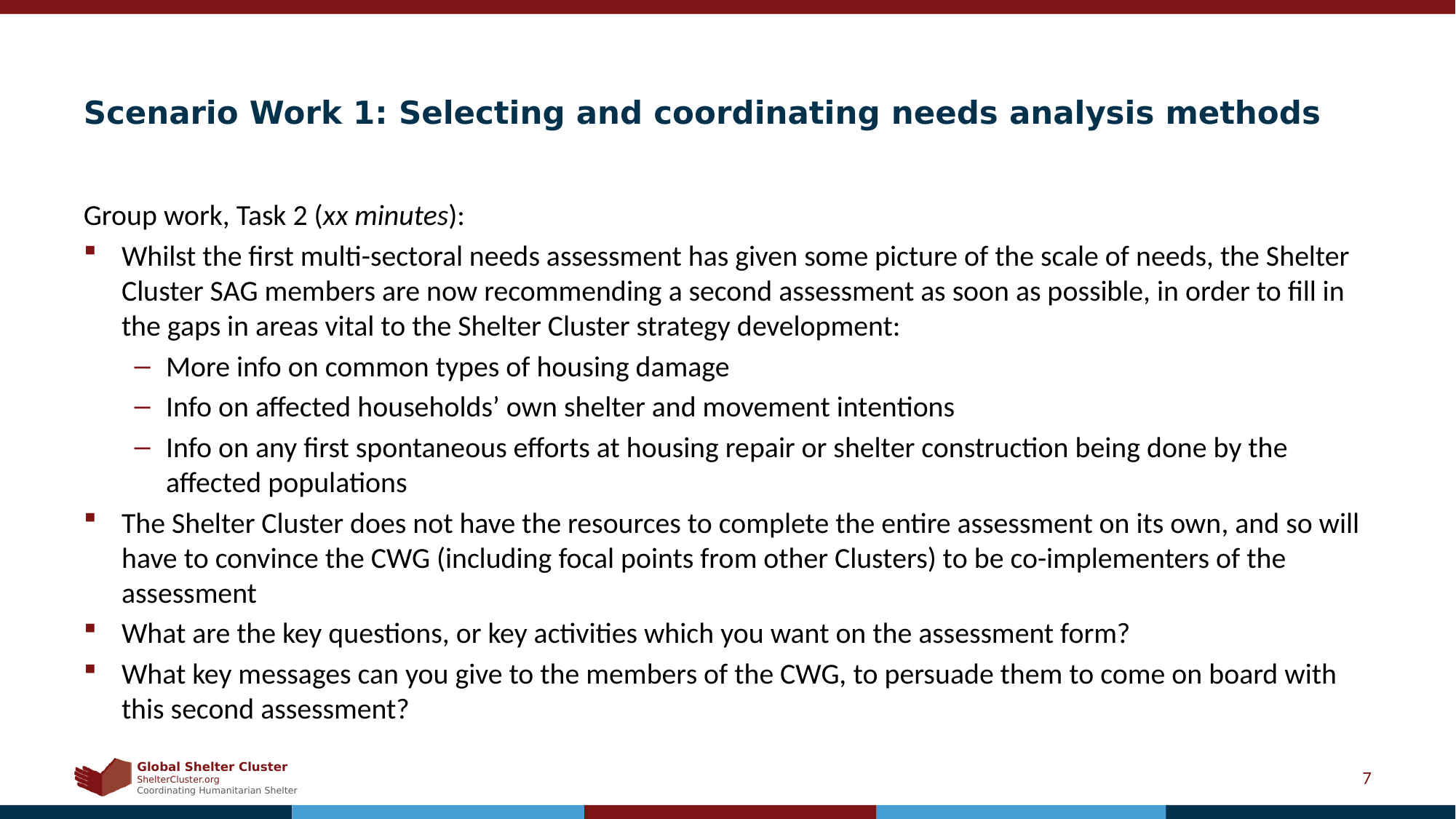

# Scenario Work 1: Selecting and coordinating needs analysis methods
Group work, Task 2 (xx minutes):
Whilst the first multi-sectoral needs assessment has given some picture of the scale of needs, the Shelter Cluster SAG members are now recommending a second assessment as soon as possible, in order to fill in the gaps in areas vital to the Shelter Cluster strategy development:
More info on common types of housing damage
Info on affected households’ own shelter and movement intentions
Info on any first spontaneous efforts at housing repair or shelter construction being done by the affected populations
The Shelter Cluster does not have the resources to complete the entire assessment on its own, and so will have to convince the CWG (including focal points from other Clusters) to be co-implementers of the assessment
What are the key questions, or key activities which you want on the assessment form?
What key messages can you give to the members of the CWG, to persuade them to come on board with this second assessment?

7